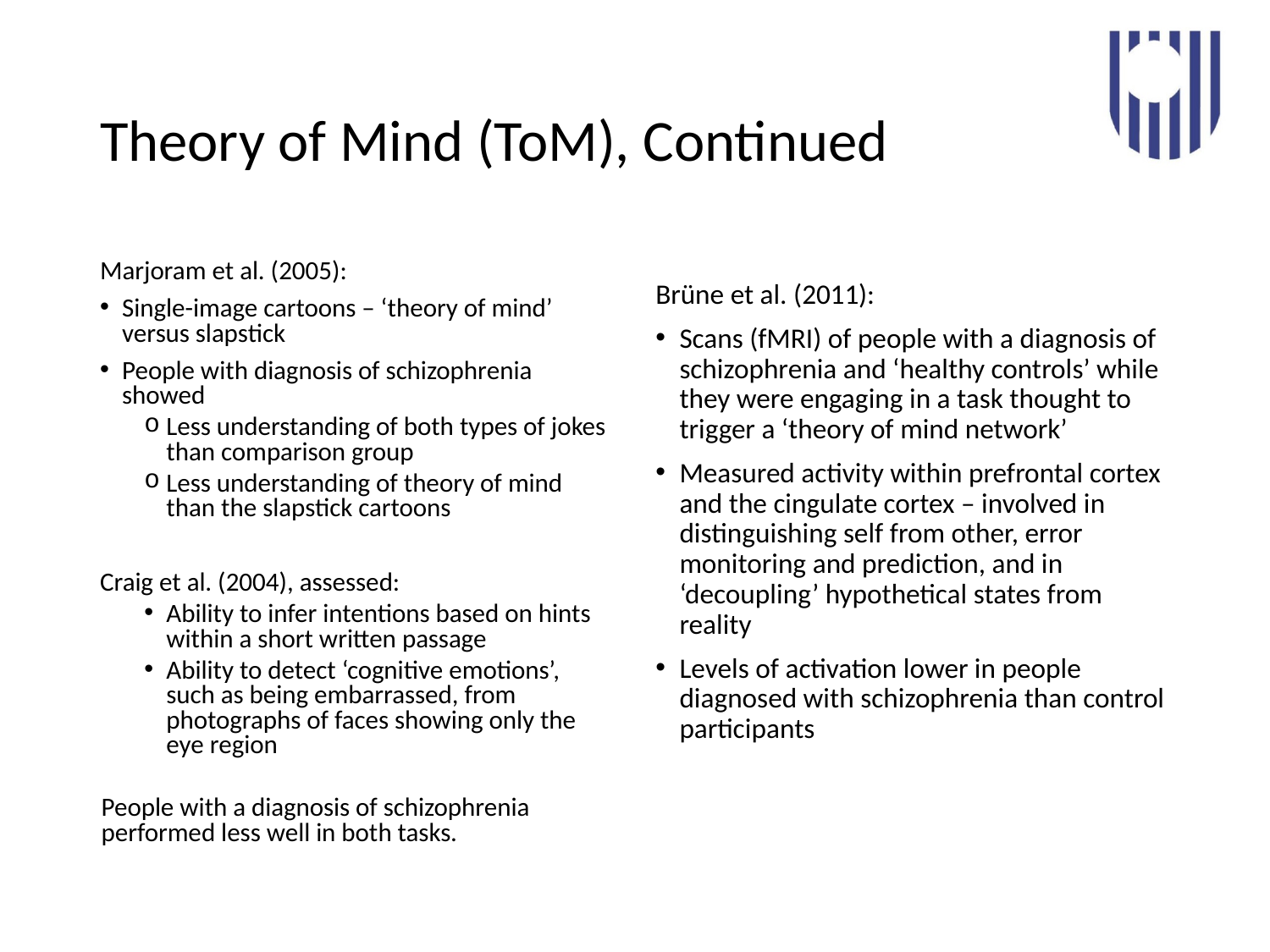

# Theory of Mind (ToM), Continued

Brüne et al. (2011):
Scans (fMRI) of people with a diagnosis of schizophrenia and ‘healthy controls’ while they were engaging in a task thought to trigger a ‘theory of mind network’
Measured activity within prefrontal cortex and the cingulate cortex – involved in distinguishing self from other, error monitoring and prediction, and in ‘decoupling’ hypothetical states from reality
Levels of activation lower in people diagnosed with schizophrenia than control participants
Marjoram et al. (2005):
Single-image cartoons – ‘theory of mind’ versus slapstick
People with diagnosis of schizophrenia showed
Less understanding of both types of jokes than comparison group
Less understanding of theory of mind than the slapstick cartoons

Craig et al. (2004), assessed:
Ability to infer intentions based on hints within a short written passage
Ability to detect ‘cognitive emotions’, such as being embarrassed, from photographs of faces showing only the eye region

People with a diagnosis of schizophrenia performed less well in both tasks.